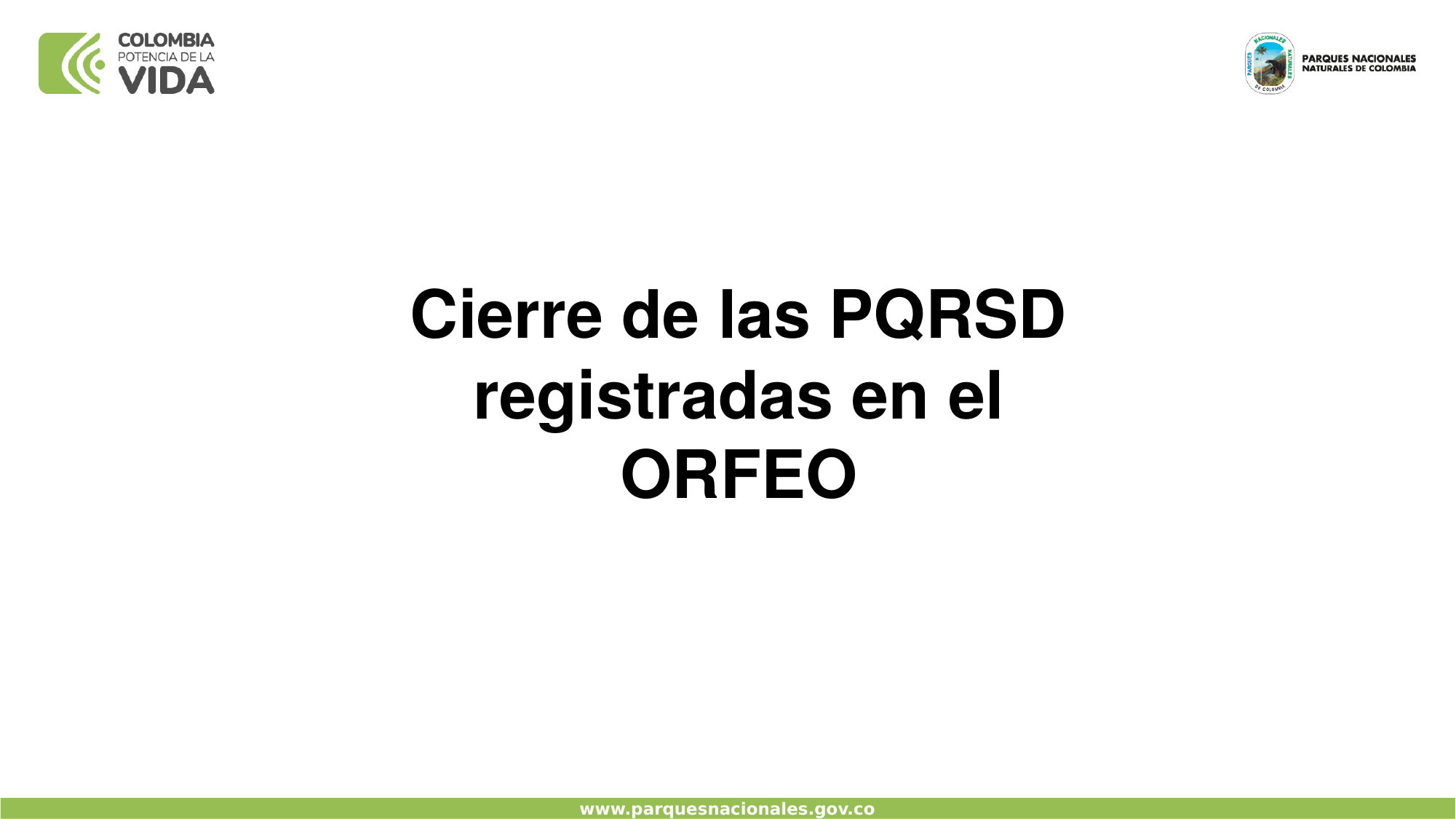

Cierre de las PQRSD registradas en el ORFEO